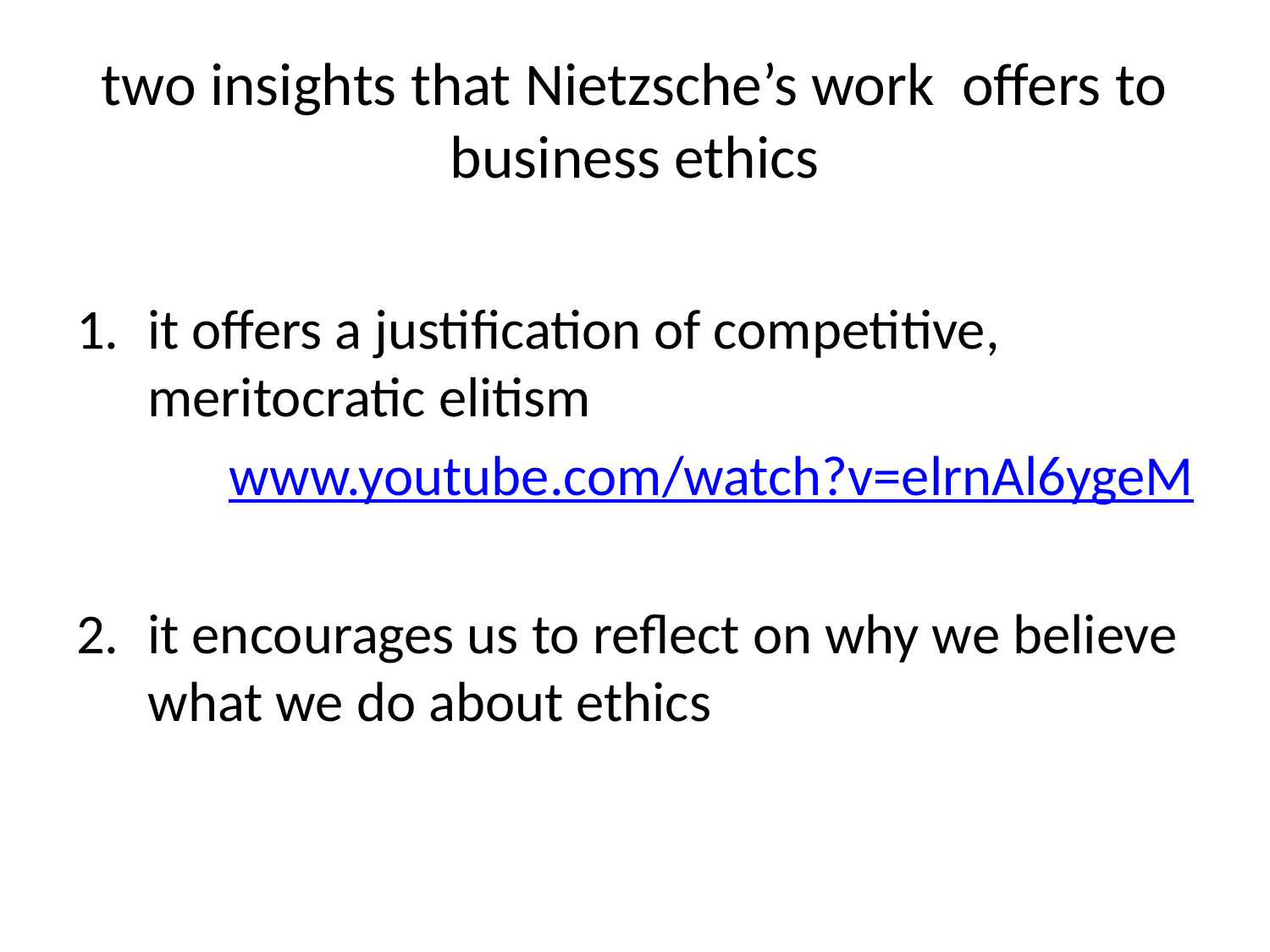

# two insights that Nietzsche’s work  offers to business ethics
it offers a justification of competitive, meritocratic elitism
www.youtube.com/watch?v=elrnAl6ygeM

it encourages us to reflect on why we believe what we do about ethics